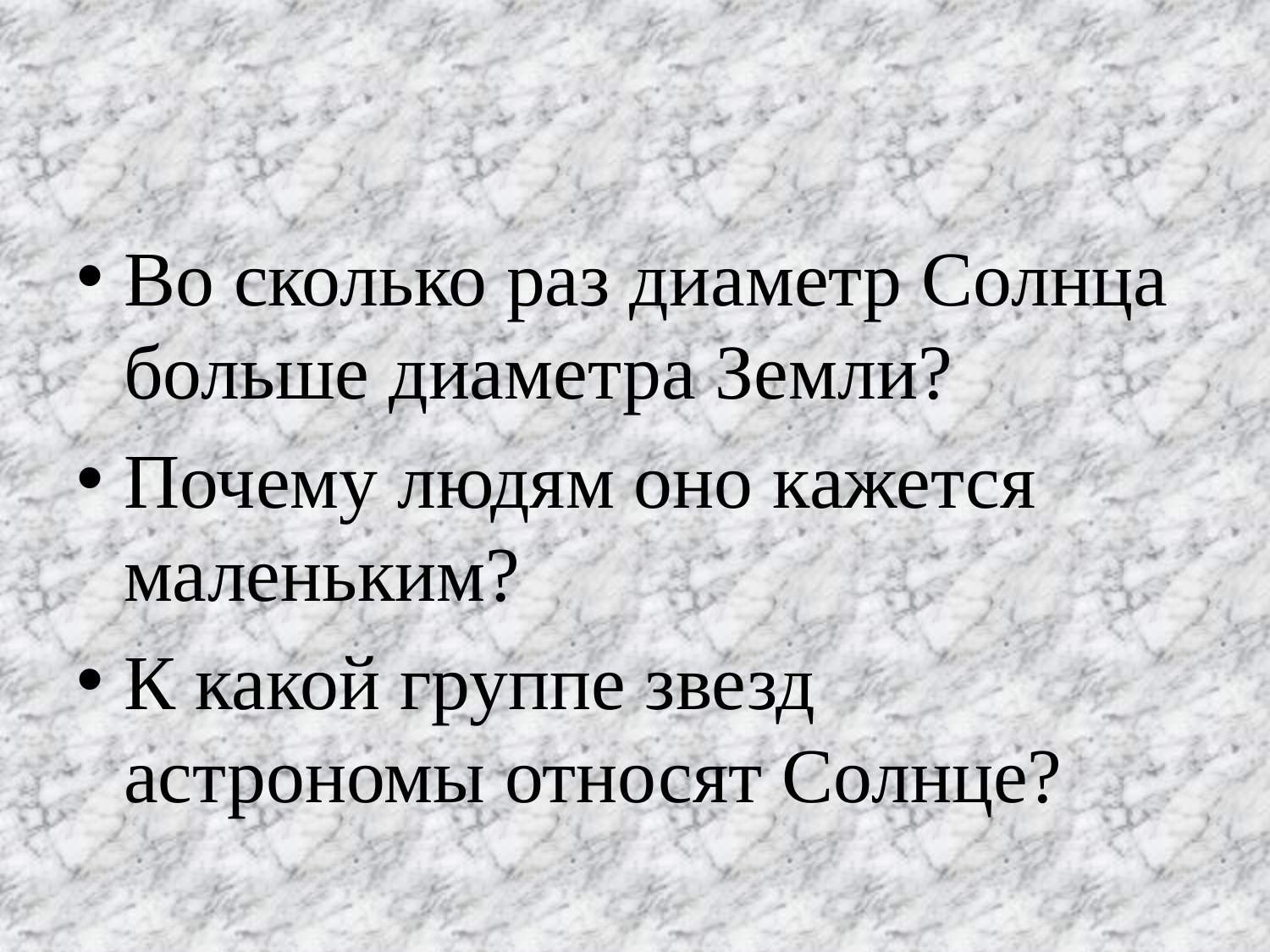

#
Во сколько раз диаметр Солнца больше диаметра Земли?
Почему людям оно кажется маленьким?
К какой группе звезд астрономы относят Солнце?